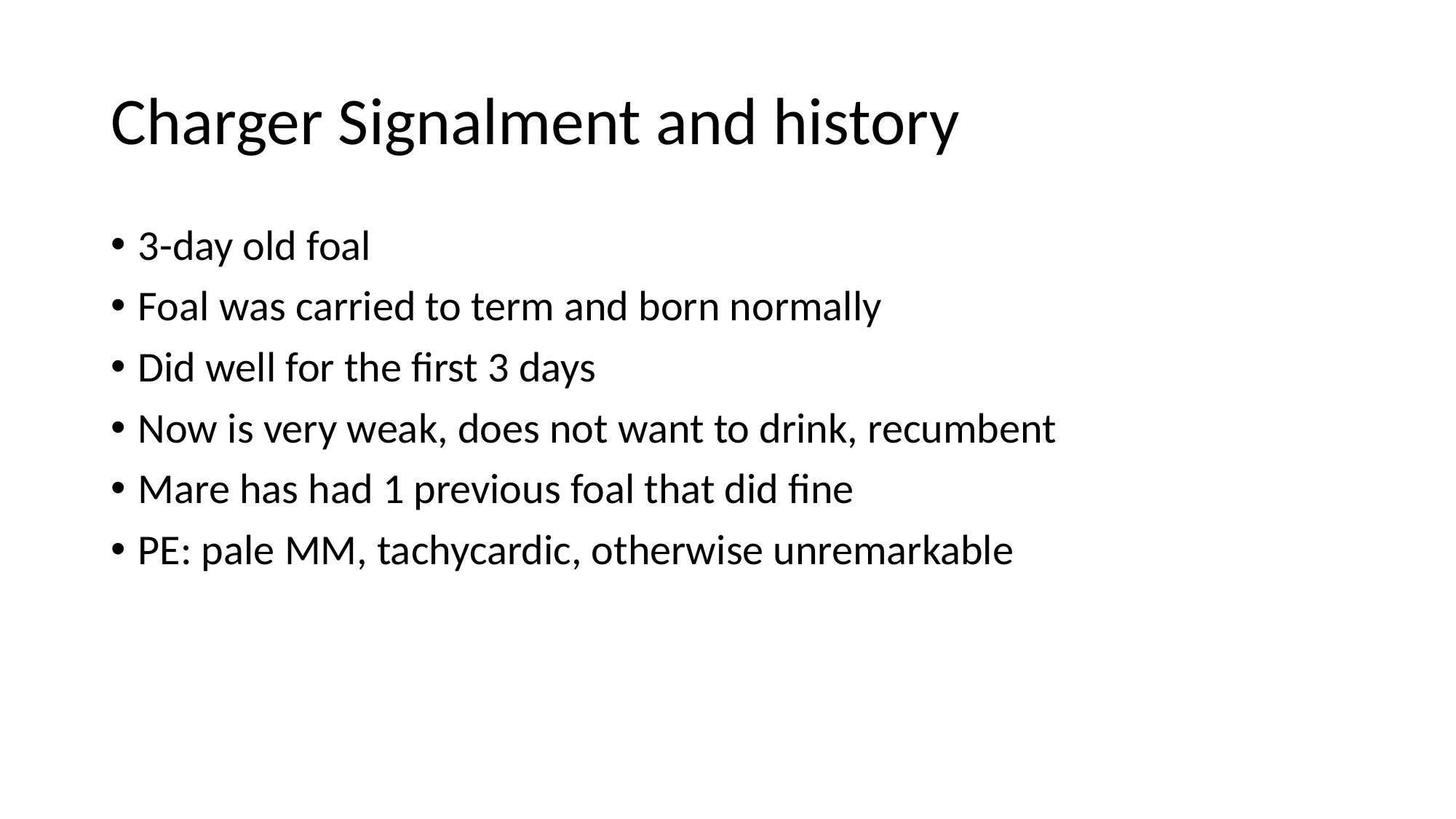

# Charger Signalment and history
3-day old foal
Foal was carried to term and born normally
Did well for the first 3 days
Now is very weak, does not want to drink, recumbent
Mare has had 1 previous foal that did fine
PE: pale MM, tachycardic, otherwise unremarkable